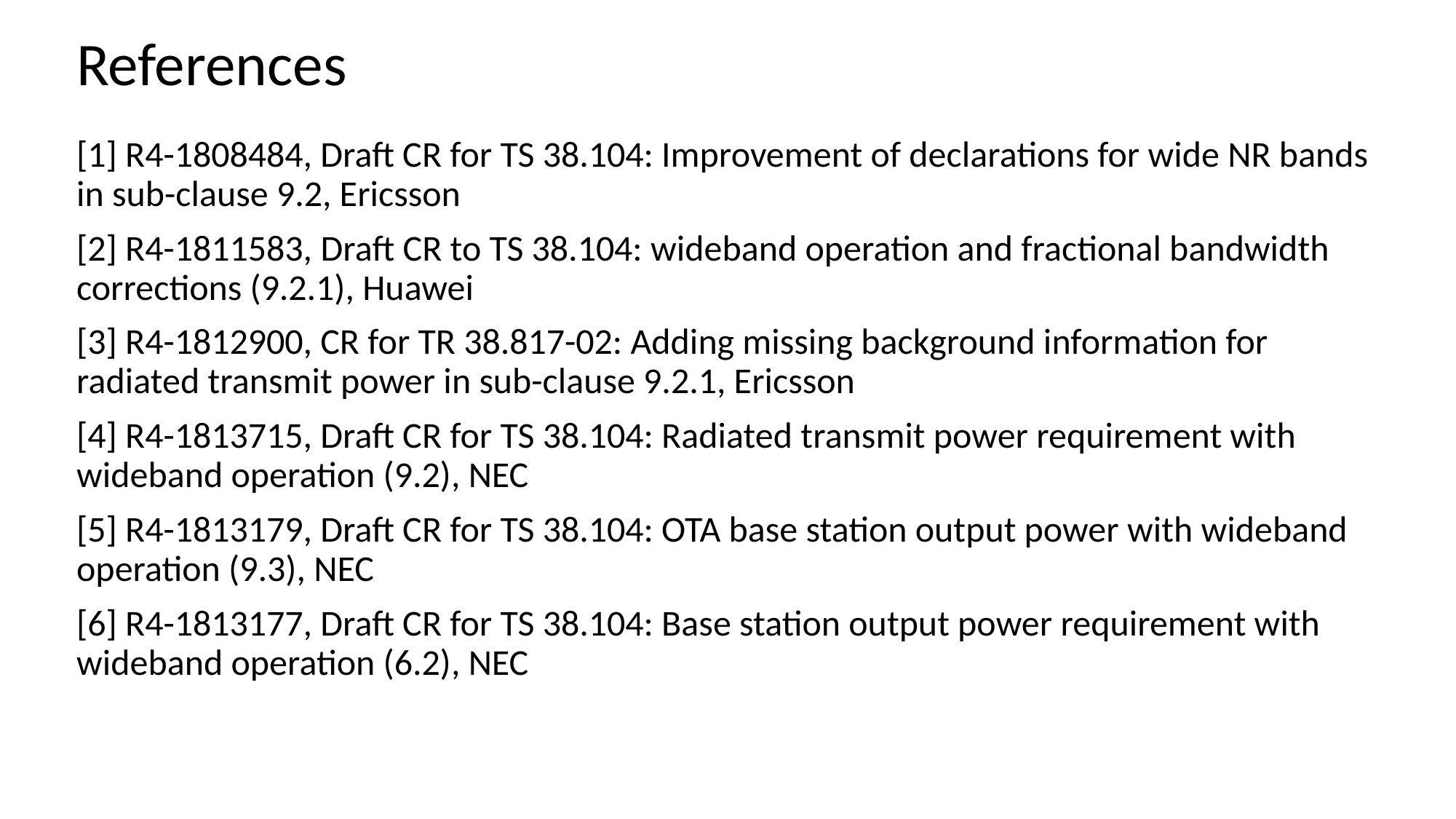

References
[1] R4-1808484, Draft CR for TS 38.104: Improvement of declarations for wide NR bands in sub-clause 9.2, Ericsson
[2] R4-1811583, Draft CR to TS 38.104: wideband operation and fractional bandwidth corrections (9.2.1), Huawei
[3] R4-1812900, CR for TR 38.817-02: Adding missing background information for radiated transmit power in sub-clause 9.2.1, Ericsson
[4] R4-1813715, Draft CR for TS 38.104: Radiated transmit power requirement with wideband operation (9.2), NEC
[5] R4-1813179, Draft CR for TS 38.104: OTA base station output power with wideband operation (9.3), NEC
[6] R4-1813177, Draft CR for TS 38.104: Base station output power requirement with wideband operation (6.2), NEC